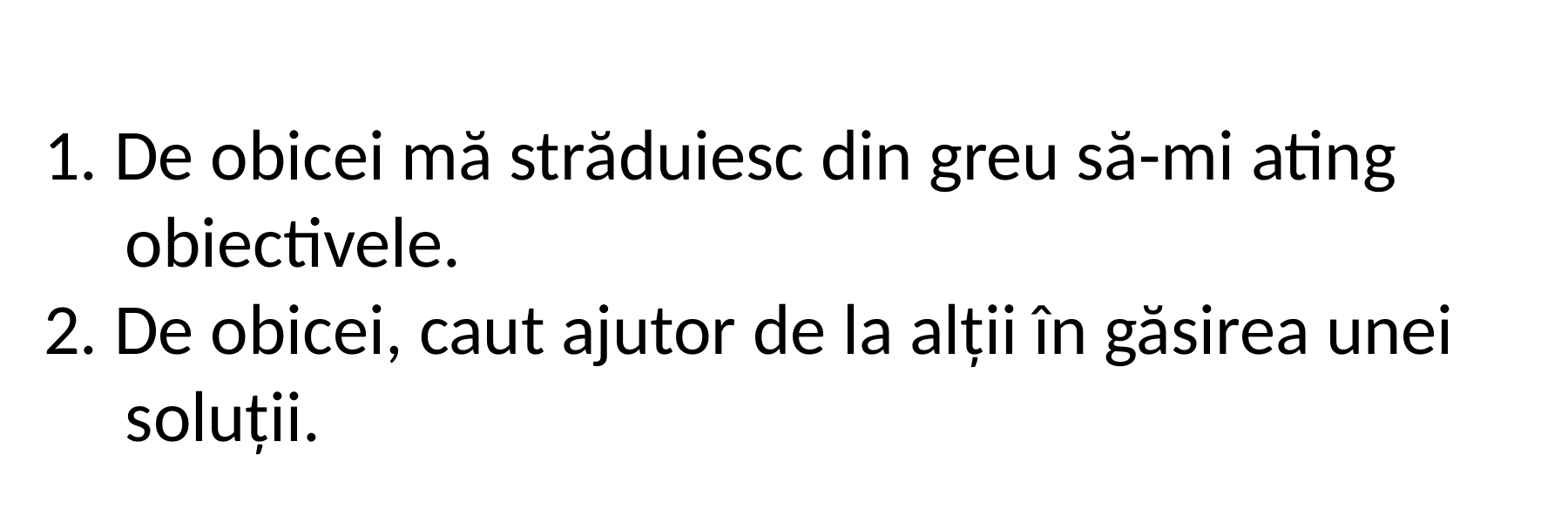

1. De obicei mă străduiesc din greu să-mi ating
     obiectivele.
2. De obicei, caut ajutor de la alții în găsirea unei
     soluții.